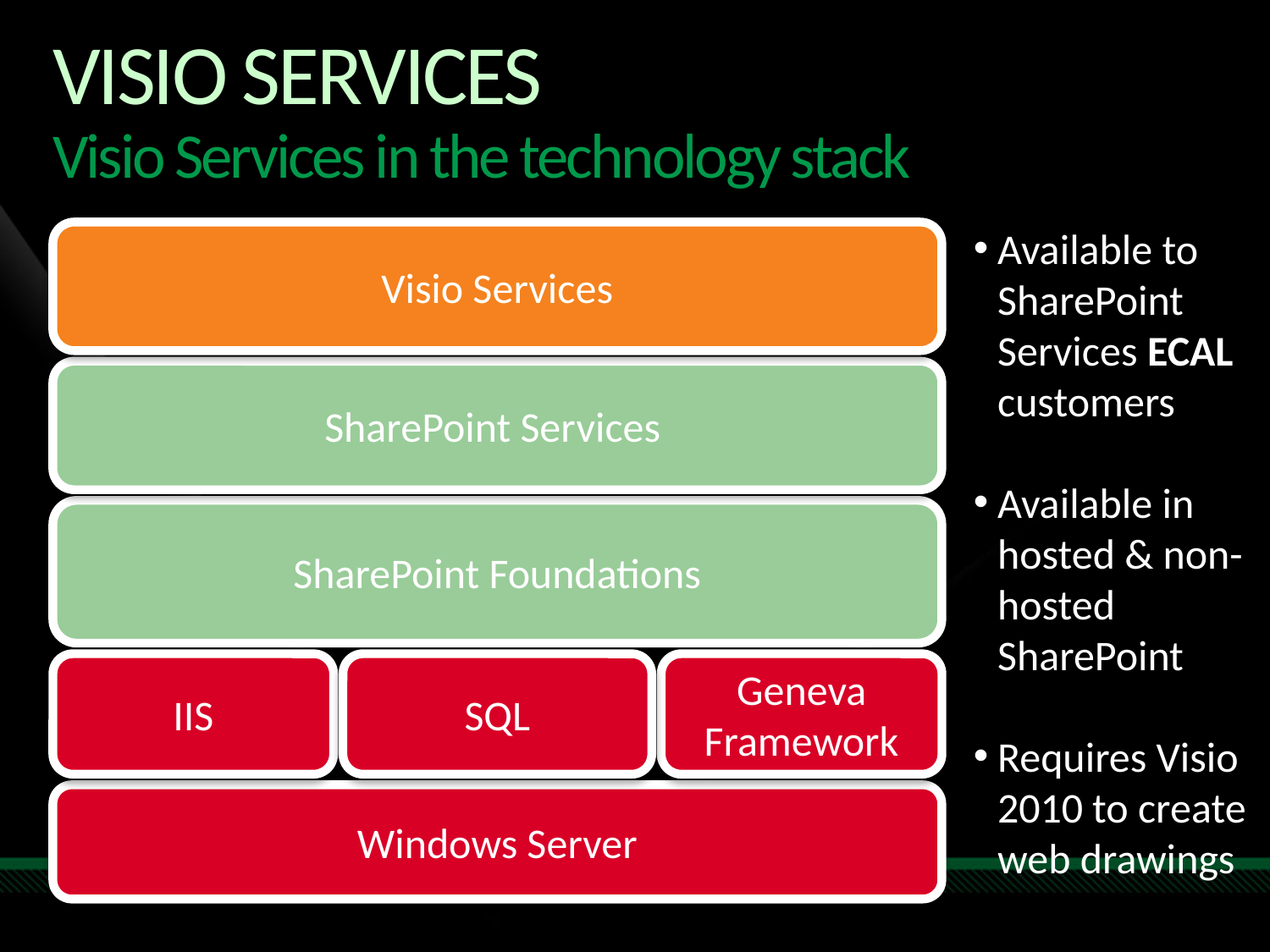

# Visio Services Visio Services in the technology stack
Visio Services
SharePoint Services
SharePoint Foundations
IIS
SQL
Geneva Framework
Windows Server
Available to SharePoint Services ECAL customers

Available in hosted & non-hosted SharePoint

Requires Visio 2010 to create web drawings